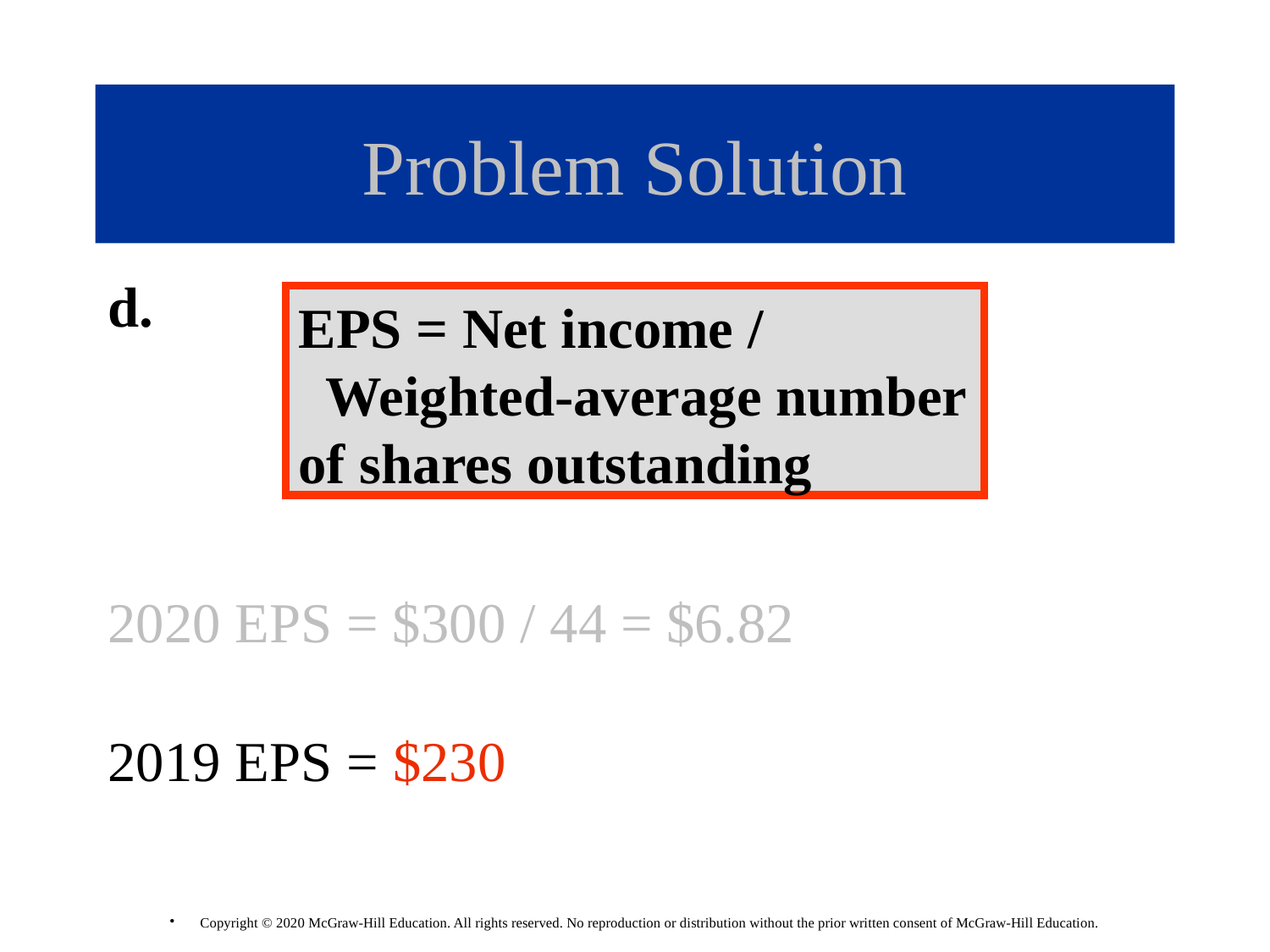

# Problem Solution
d.

2020 EPS = $300 / 44 = $6.82

2019 EPS = $230

EPS = Net income /                 Weighted-average number of shares outstanding